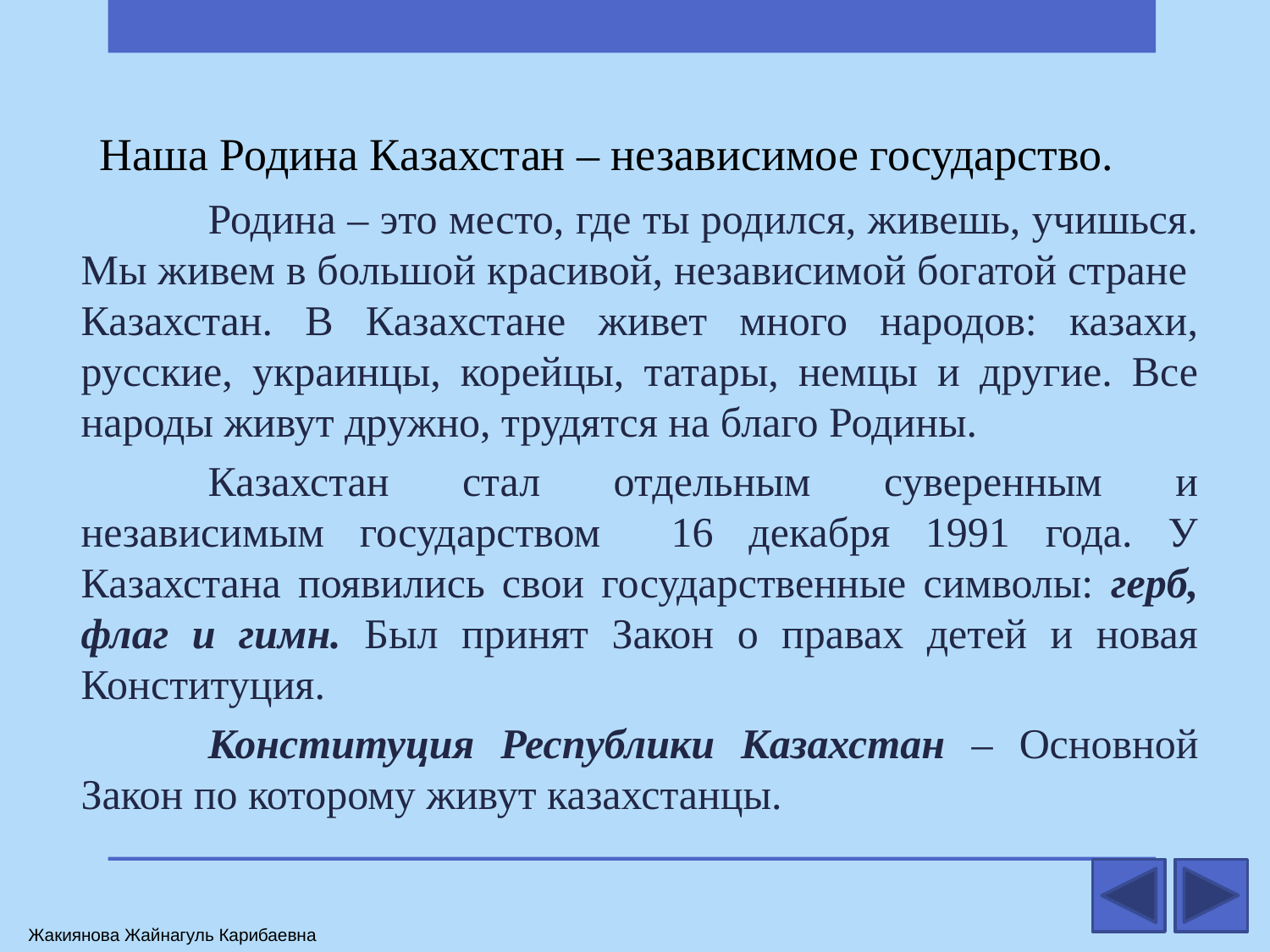

# Наша Родина Казахстан – независимое государство.
	Родина – это место, где ты родился, живешь, учишься. Мы живем в большой красивой, независимой богатой стране  Казахстан. В Казахстане живет много народов: казахи, русские, украинцы, корейцы, татары, немцы и другие. Все народы живут дружно, трудятся на благо Родины.
	Казахстан стал отдельным суверенным и независимым государством  16 декабря 1991 года. У Казахстана появились свои государственные символы: герб, флаг и гимн. Был принят Закон о правах детей и новая Конституция.
	Конституция Республики Казахстан – Основной Закон по которому живут казахстанцы.

Жакиянова Жайнагуль Карибаевна